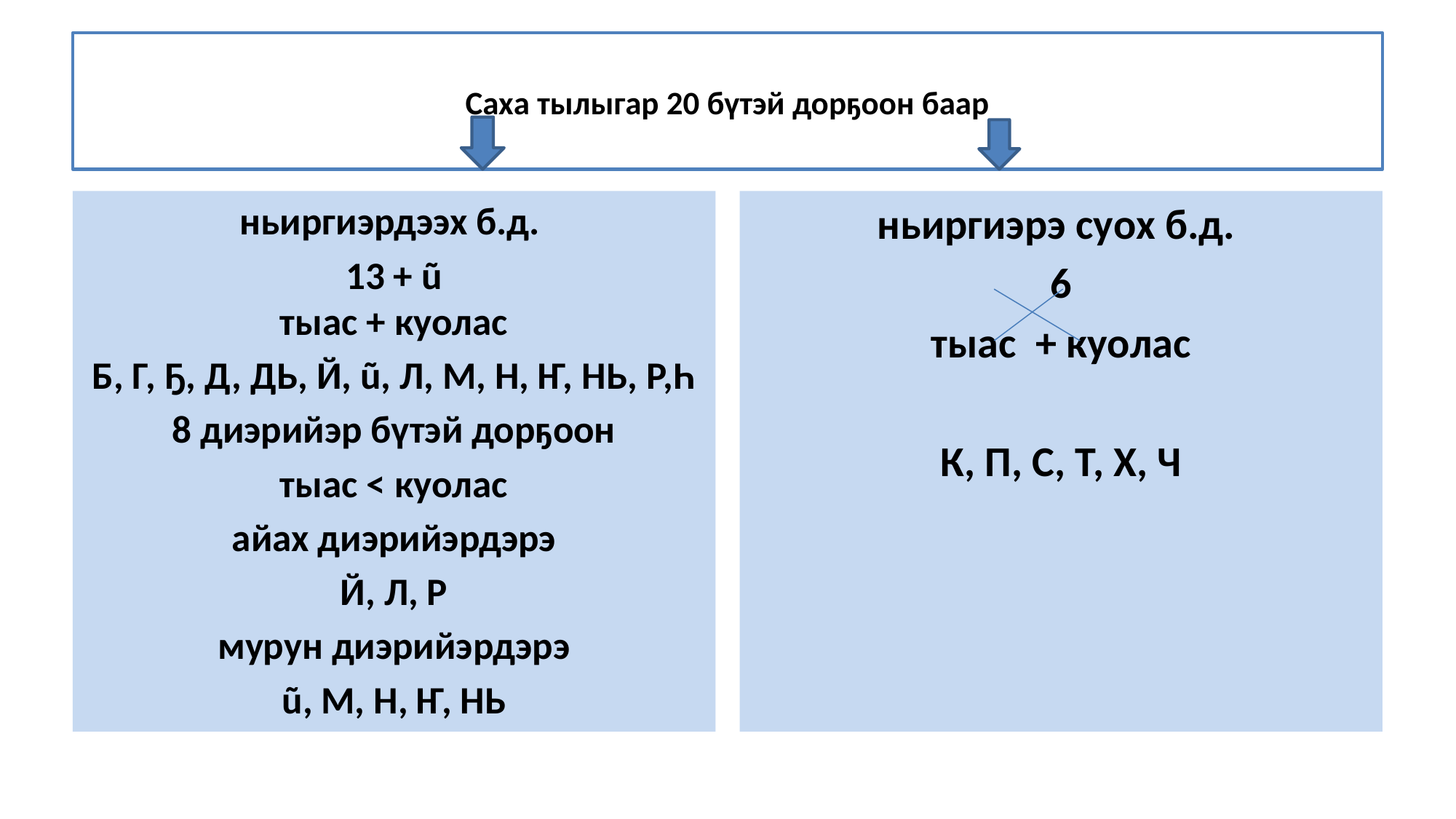

# Саха тылыгар 20 бүтэй дорҕоон баар

ньиргиэрдээх б.д.
13 + ũ
тыас + куолас
Б, Г, Ҕ, Д, ДЬ, Й, ũ, Л, М, Н, Ҥ, НЬ, Р,Һ
8 диэрийэр бүтэй дорҕоон
тыас < куолас
айах диэрийэрдэрэ
Й, Л, Р
мурун диэрийэрдэрэ
ũ, М, Н, Ҥ, НЬ

ньиргиэрэ суох б.д.
6
тыас  + куолас

К, П, С, Т, Х, Ч